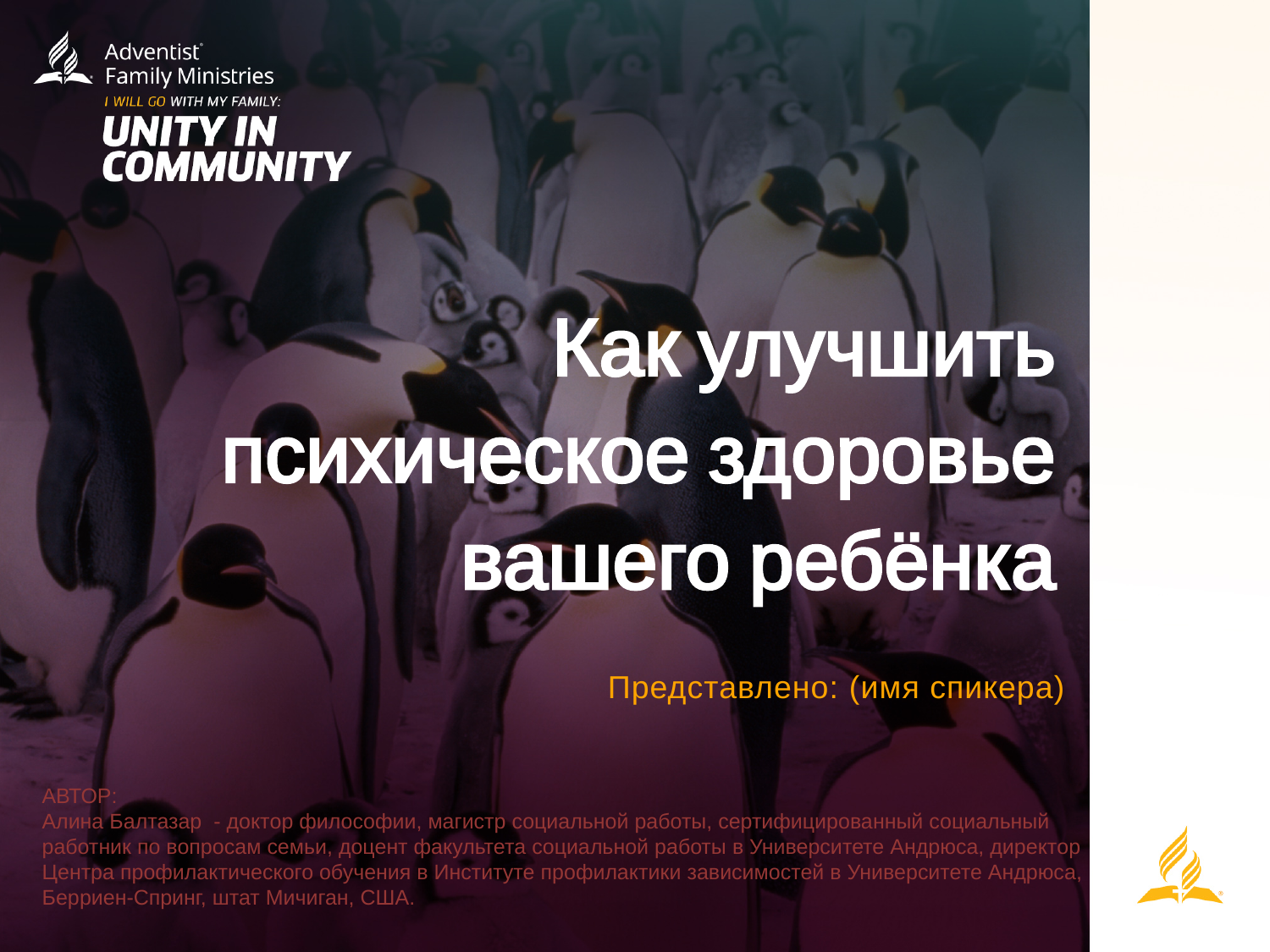

Как улучшить психическое здоровье вашего ребёнка
Представлено: (имя спикера)
АВТОР:
Алина Балтазар  - доктор философии, магистр социальной работы, сертифицированный социальный работник по вопросам семьи, доцент факультета социальной работы в Университете Андрюса, директор Центра профилактического обучения в Институте профилактики зависимостей в Университете Андрюса, Берриен-Спринг, штат Мичиган, США.